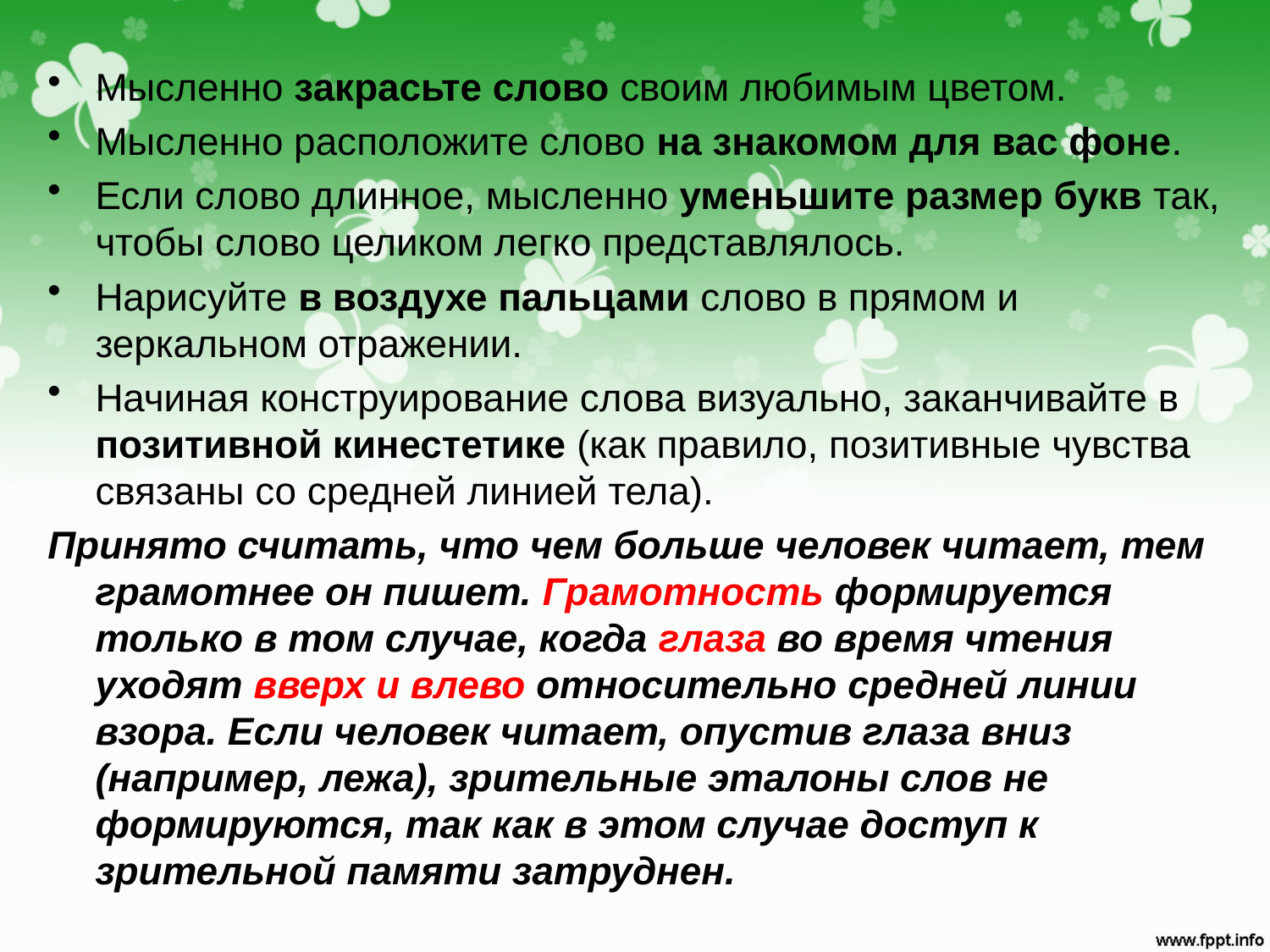

Мысленно закрасьте слово своим любимым цветом.
Мысленно расположите слово на знакомом для вас фоне.
Если слово длинное, мысленно уменьшите размер букв так, чтобы слово целиком легко представлялось.
Нарисуйте в воздухе пальцами слово в прямом и зеркальном отражении.
Начиная конструирование слова визуально, заканчивайте в позитивной кинестетике (как правило, позитивные чувства связаны со средней линией тела).
Принято считать, что чем больше человек читает, тем грамотнее он пишет. Грамотность формируется только в том случае, когда глаза во время чтения уходят вверх и влево относительно средней линии взора. Если человек читает, опустив глаза вниз (например, лежа), зрительные эталоны слов не формируются, так как в этом случае доступ к зрительной памяти затруднен.